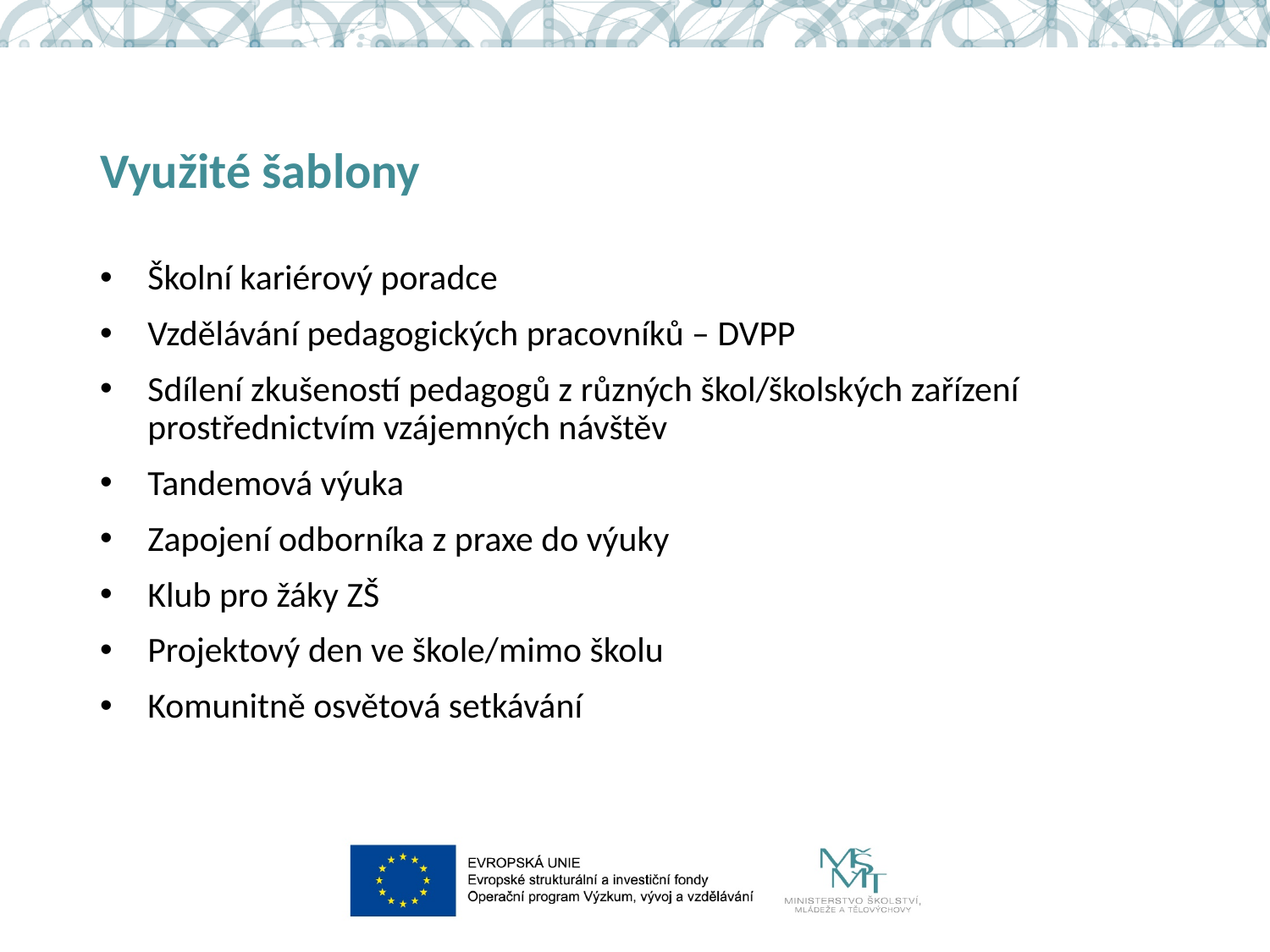

# Využité šablony
Školní kariérový poradce
Vzdělávání pedagogických pracovníků – DVPP
Sdílení zkušeností pedagogů z různých škol/školských zařízení prostřednictvím vzájemných návštěv
Tandemová výuka
Zapojení odborníka z praxe do výuky
Klub pro žáky ZŠ
Projektový den ve škole/mimo školu
Komunitně osvětová setkávání